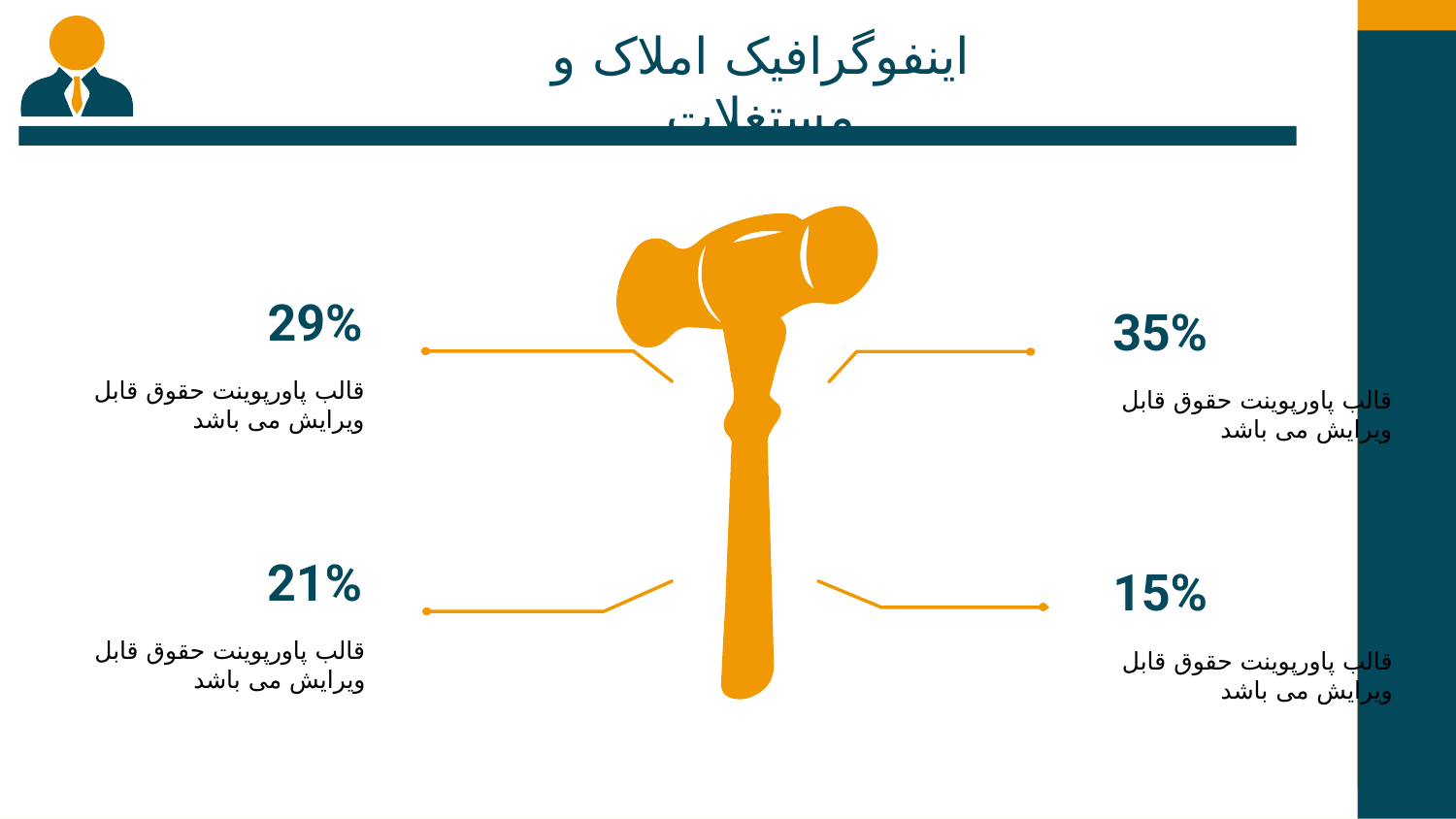

# اینفوگرافیک املاک و مستغلات
29%

35%

قالب پاورپوینت حقوق قابل ویرایش می باشد

قالب پاورپوینت حقوق قابل ویرایش می باشد
21%
15%

قالب پاورپوینت حقوق قابل ویرایش می باشد
قالب پاورپوینت حقوق قابل ویرایش می باشد